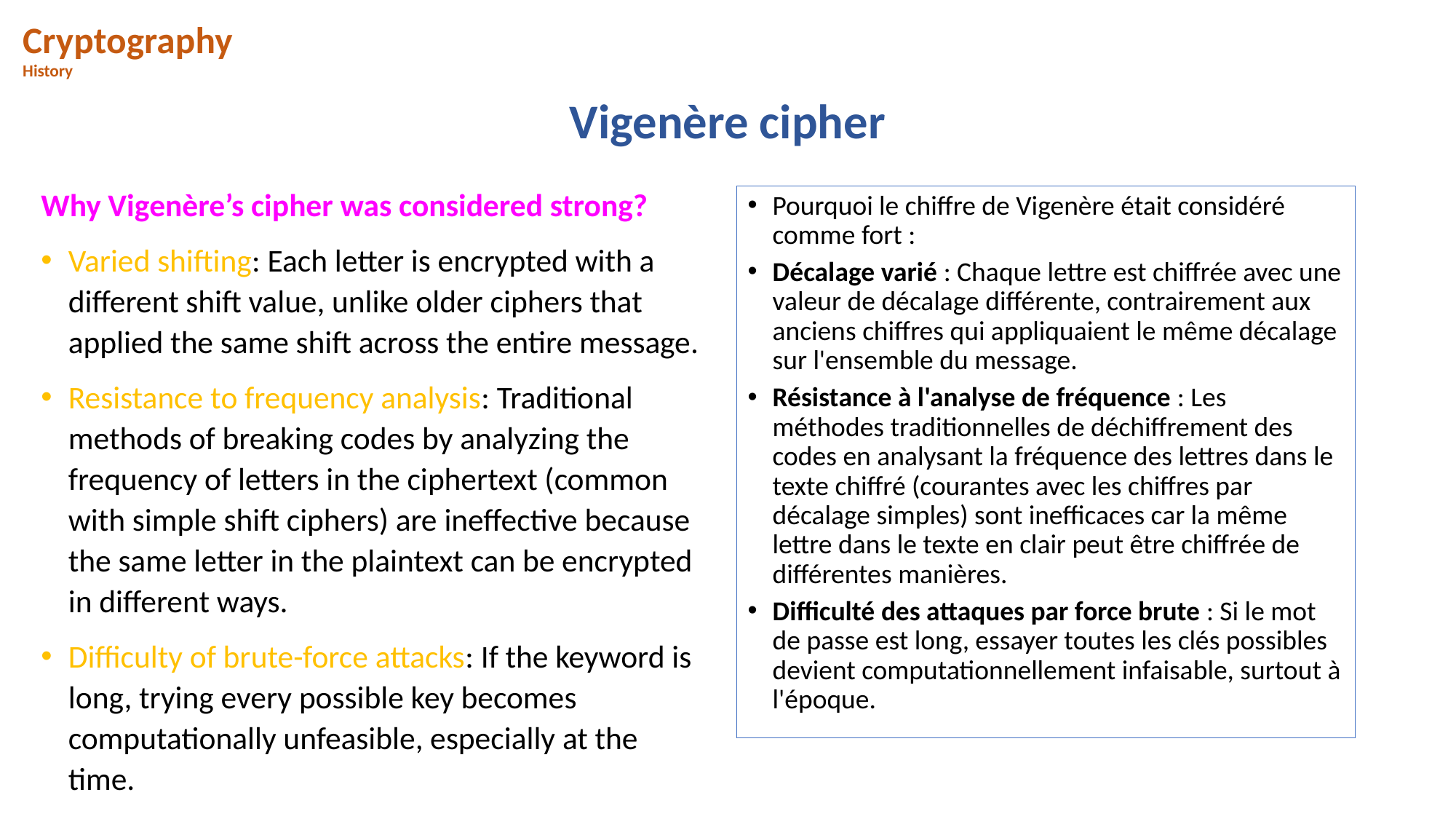

Cryptography
History
# Vigenère cipher
Why Vigenère’s cipher was considered strong?
Varied shifting: Each letter is encrypted with a different shift value, unlike older ciphers that applied the same shift across the entire message.
Resistance to frequency analysis: Traditional methods of breaking codes by analyzing the frequency of letters in the ciphertext (common with simple shift ciphers) are ineffective because the same letter in the plaintext can be encrypted in different ways.
Difficulty of brute-force attacks: If the keyword is long, trying every possible key becomes computationally unfeasible, especially at the time.
Pourquoi le chiffre de Vigenère était considéré comme fort :
Décalage varié : Chaque lettre est chiffrée avec une valeur de décalage différente, contrairement aux anciens chiffres qui appliquaient le même décalage sur l'ensemble du message.
Résistance à l'analyse de fréquence : Les méthodes traditionnelles de déchiffrement des codes en analysant la fréquence des lettres dans le texte chiffré (courantes avec les chiffres par décalage simples) sont inefficaces car la même lettre dans le texte en clair peut être chiffrée de différentes manières.
Difficulté des attaques par force brute : Si le mot de passe est long, essayer toutes les clés possibles devient computationnellement infaisable, surtout à l'époque.